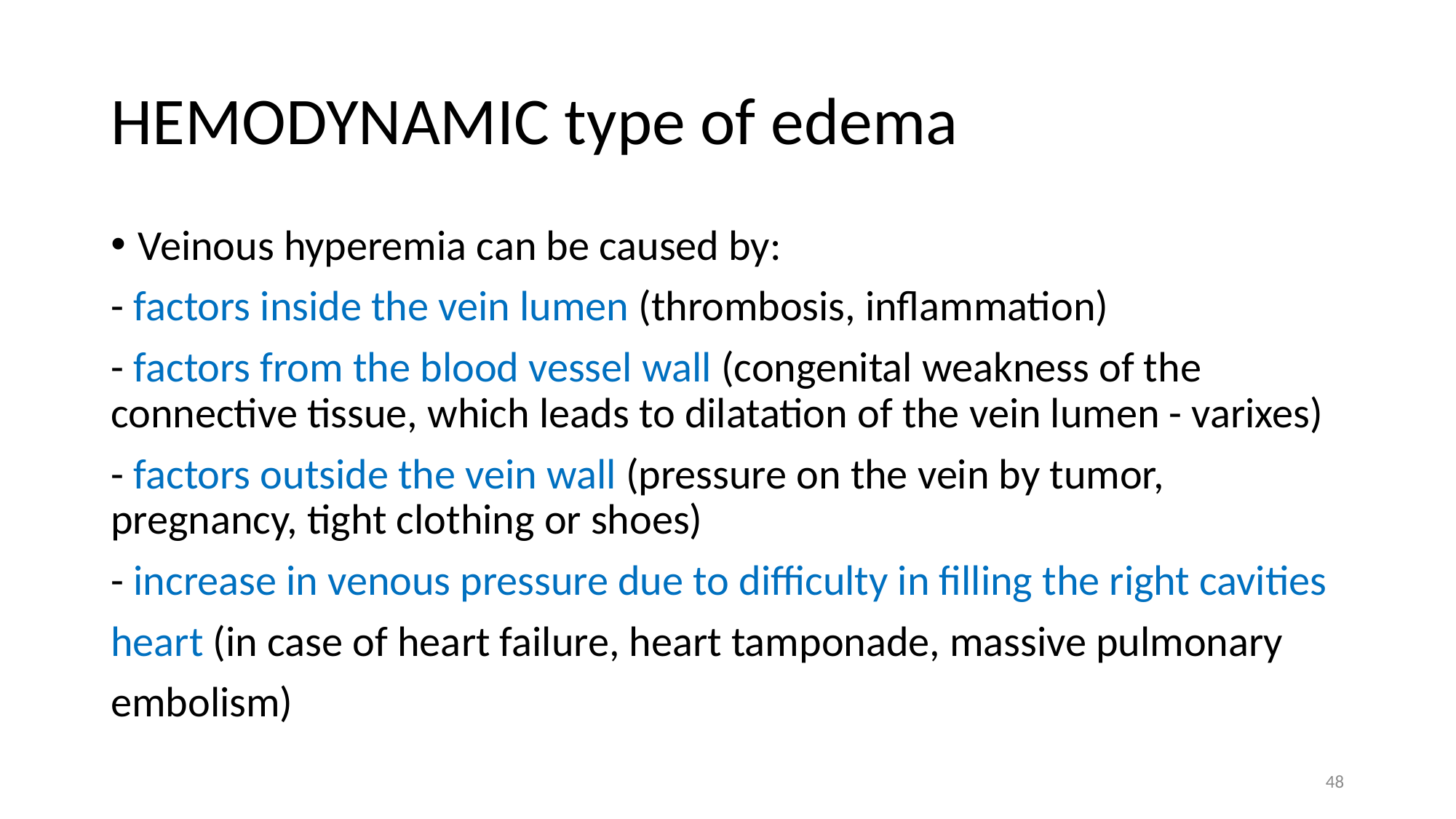

# HEMODYNAMIC type of edema
Veinous hyperemia can be caused by:
- factors inside the vein lumen (thrombosis, inflammation)
- factors from the blood vessel wall (congenital weakness of the connective tissue, which leads to dilatation of the vein lumen - varixes)
- factors outside the vein wall (pressure on the vein by tumor, pregnancy, tight clothing or shoes)
- increase in venous pressure due to difficulty in filling the right cavities
heart (in case of heart failure, heart tamponade, massive pulmonary
embolism)
48